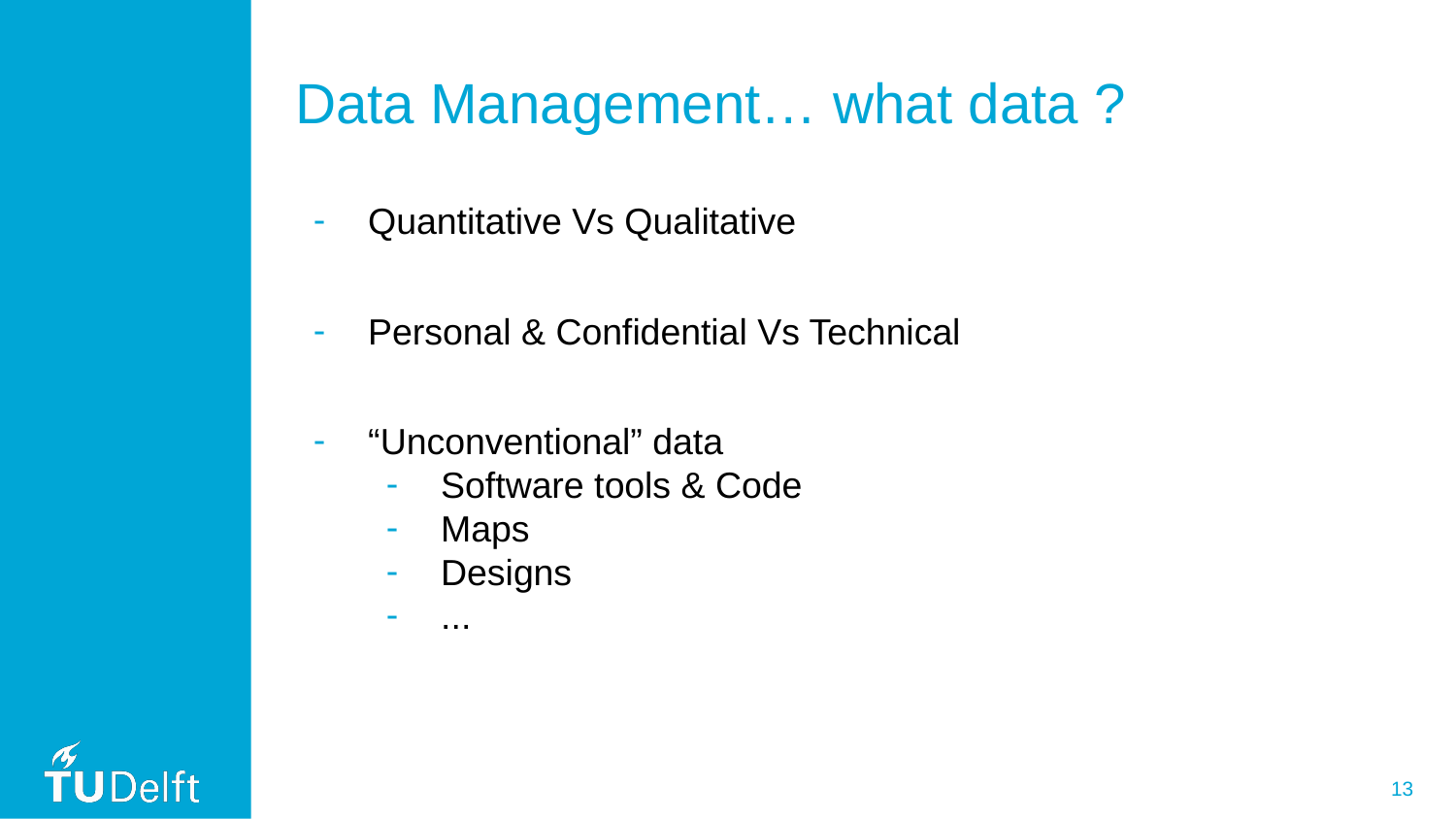

# Data Management… what data ?
Quantitative Vs Qualitative

Personal & Confidential Vs Technical

“Unconventional” data
Software tools & Code
Maps
Designs
...